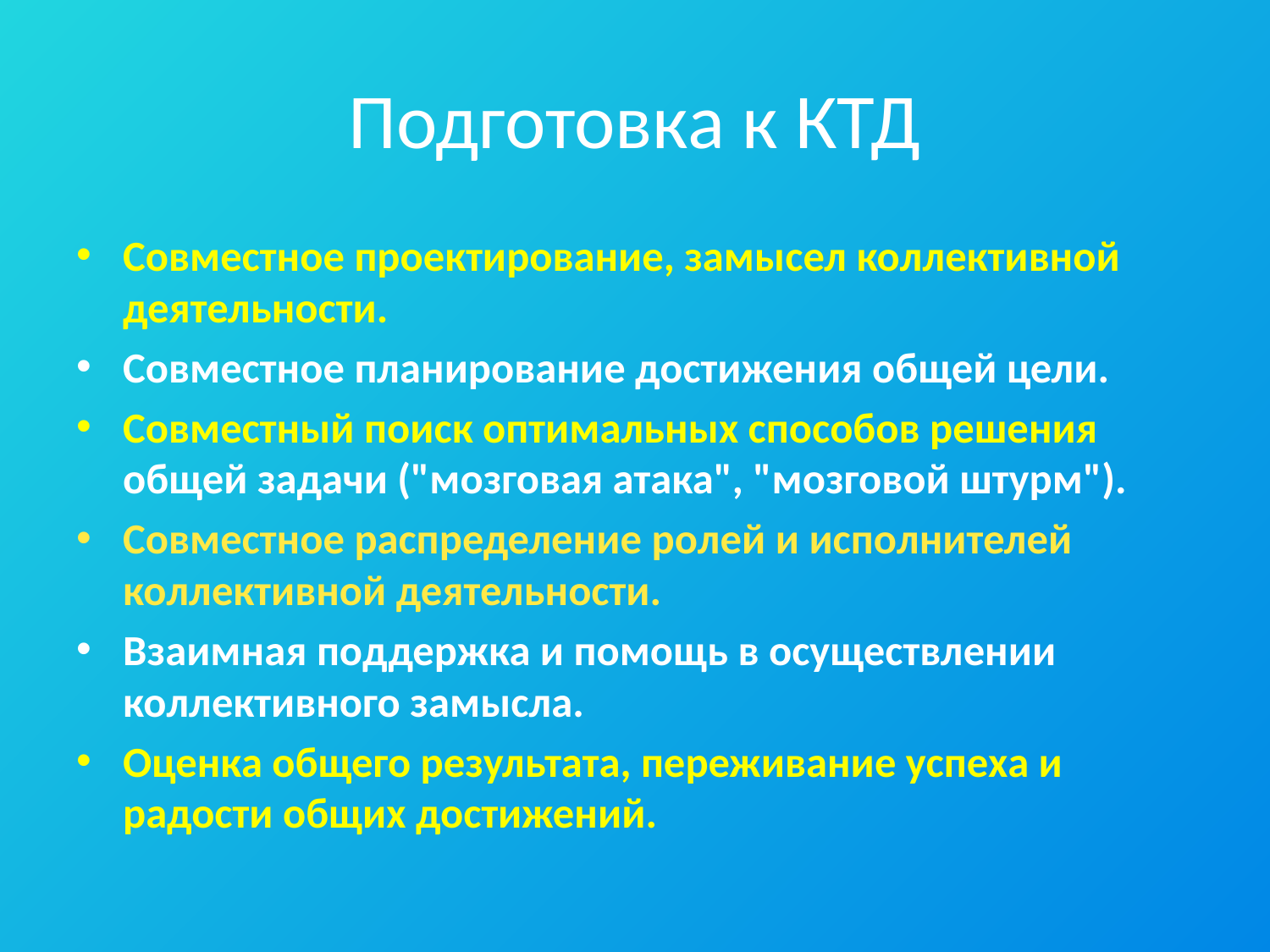

# Подготовка к КТД
Совместное проектирование, замысел коллективной деятельности.
Совместное планирование достижения общей цели.
Совместный поиск оптимальных способов решения общей задачи ("мозговая атака", "мозговой штурм").
Совместное распределение ролей и исполнителей коллективной деятельности.
Взаимная поддержка и помощь в осуществлении коллективного замысла.
Оценка общего результата, переживание успеха и радости общих достижений.